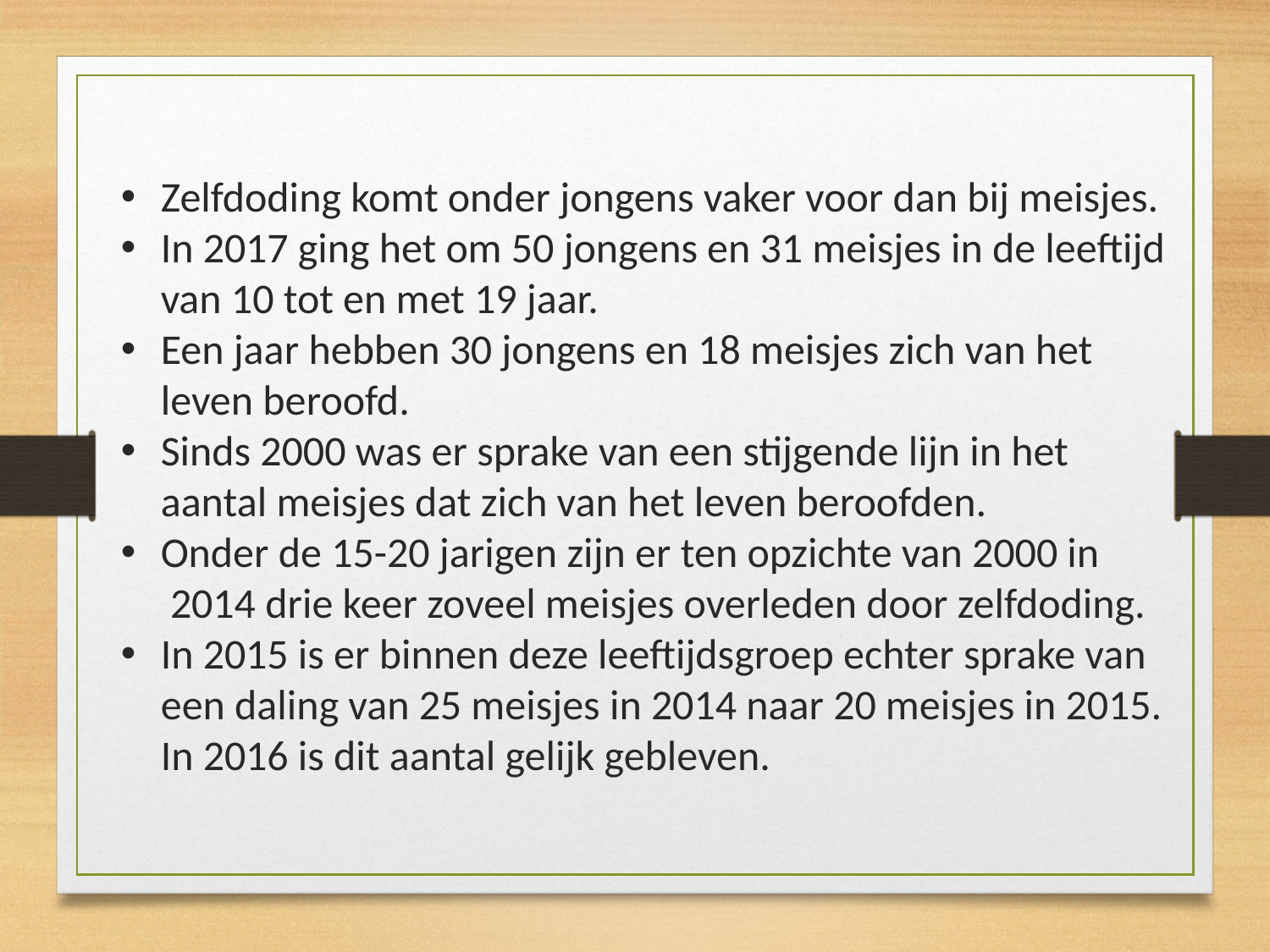

Zelfdoding komt onder jongens vaker voor dan bij meisjes.
In 2017 ging het om 50 jongens en 31 meisjes in de leeftijd van 10 tot en met 19 jaar.
Een jaar hebben 30 jongens en 18 meisjes zich van het leven beroofd.
Sinds 2000 was er sprake van een stijgende lijn in het aantal meisjes dat zich van het leven beroofden.
Onder de 15-20 jarigen zijn er ten opzichte van 2000 in  2014 drie keer zoveel meisjes overleden door zelfdoding.
In 2015 is er binnen deze leeftijdsgroep echter sprake van een daling van 25 meisjes in 2014 naar 20 meisjes in 2015.  In 2016 is dit aantal gelijk gebleven.